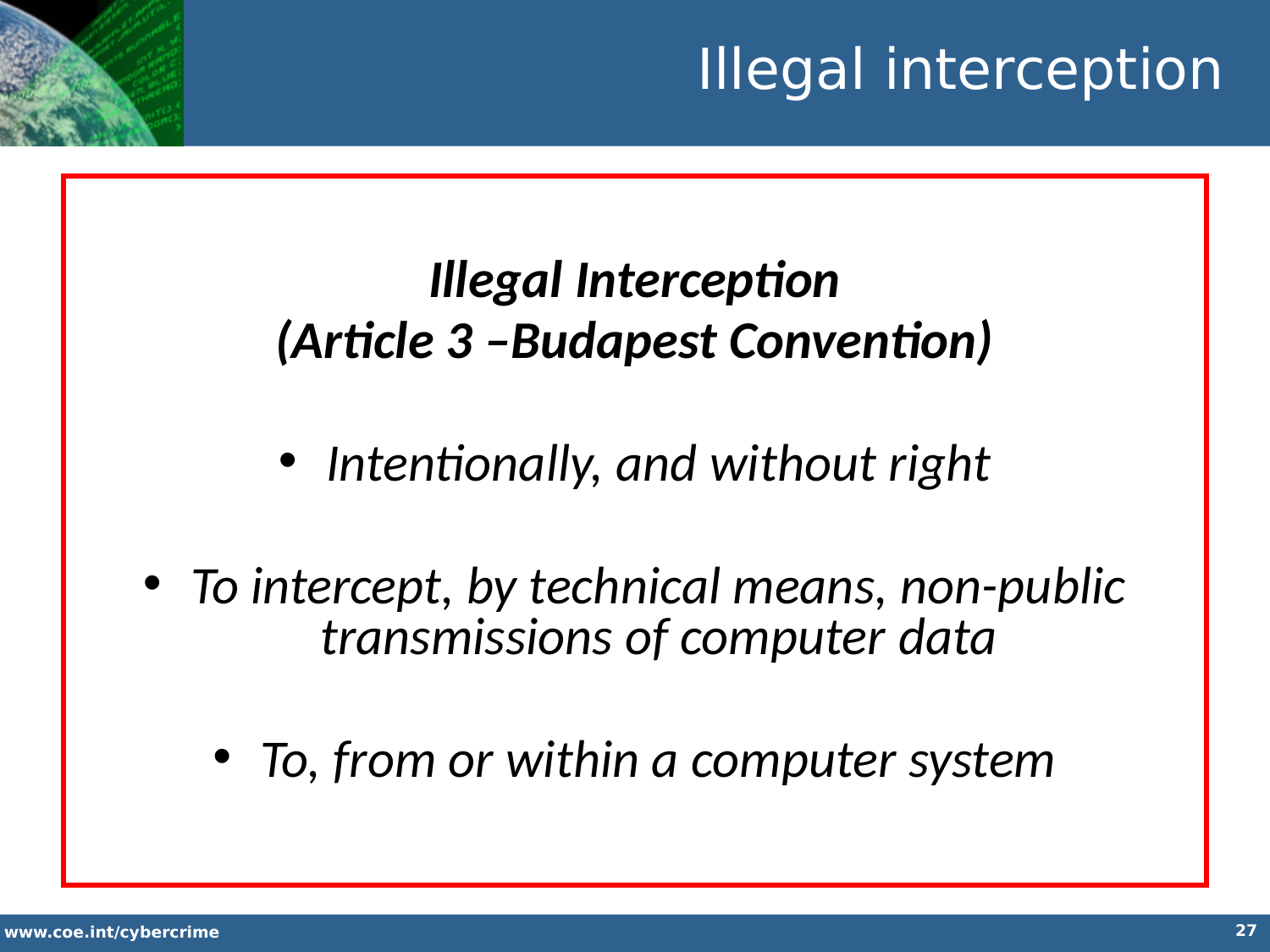

Illegal interception

Illegal Interception
(Article 3 –Budapest Convention)

Intentionally, and without right

To intercept, by technical means, non-public transmissions of computer data

To, from or within a computer system